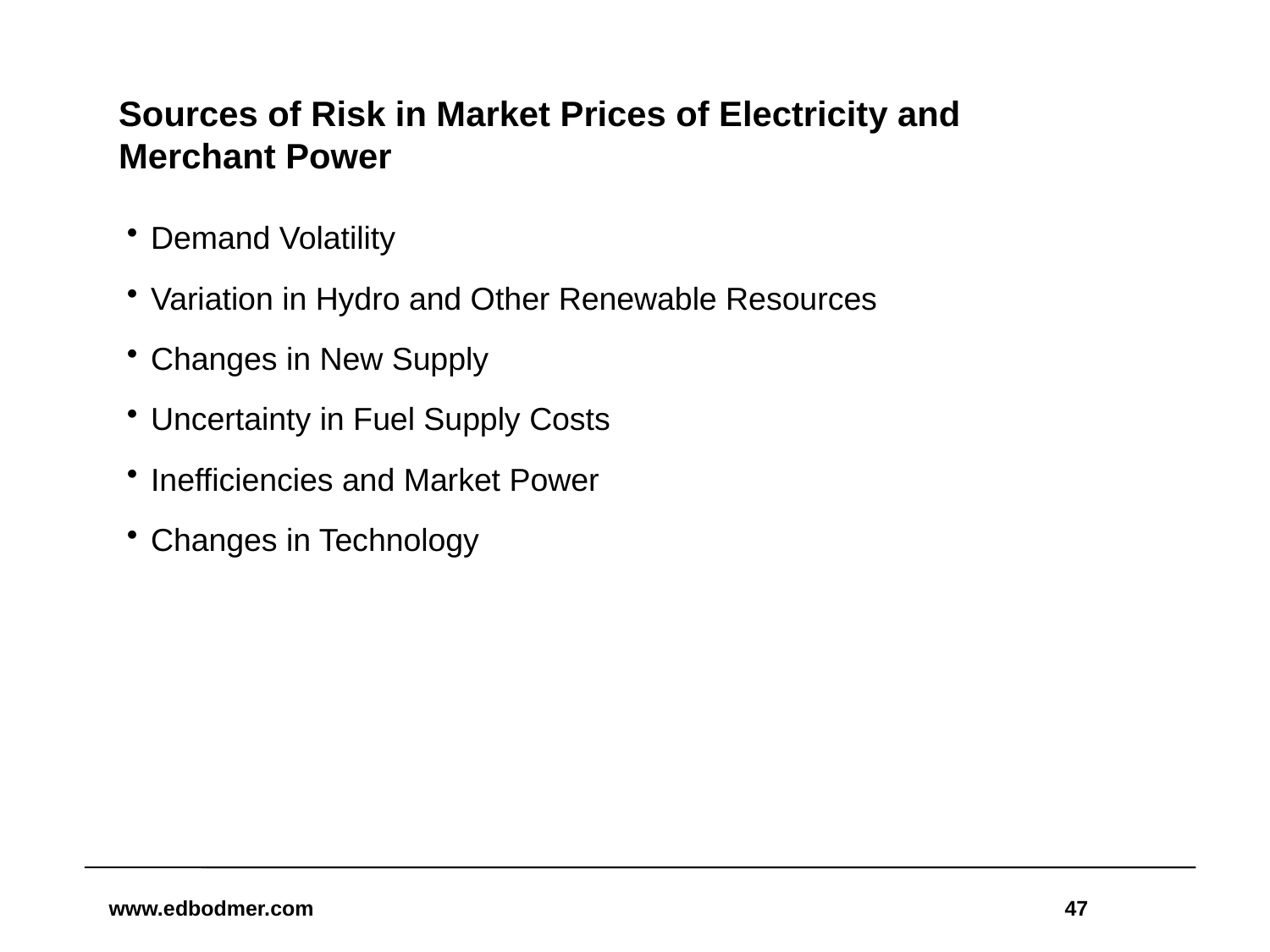

# Sources of Risk in Market Prices of Electricity and Merchant Power
Demand Volatility
Variation in Hydro and Other Renewable Resources
Changes in New Supply
Uncertainty in Fuel Supply Costs
Inefficiencies and Market Power
Changes in Technology